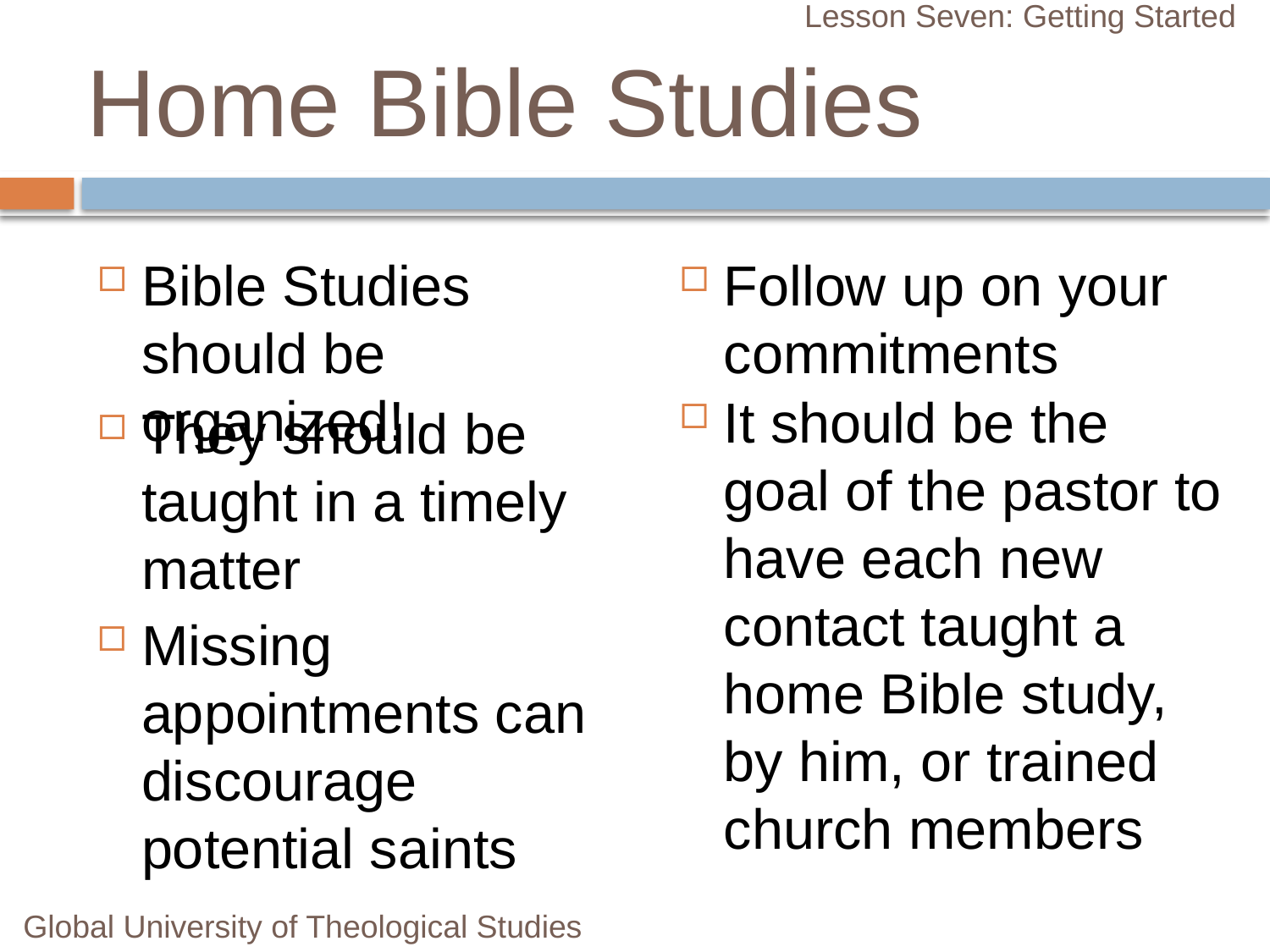

Lesson Seven: Getting Started
# Home Bible Studies
Bible Studies should be organized!
Follow up on your commitments
It should be the goal of the pastor to have each new contact taught a home Bible study, by him, or trained church members
They should be taught in a timely matter
Missing appointments can discourage potential saints
Global University of Theological Studies